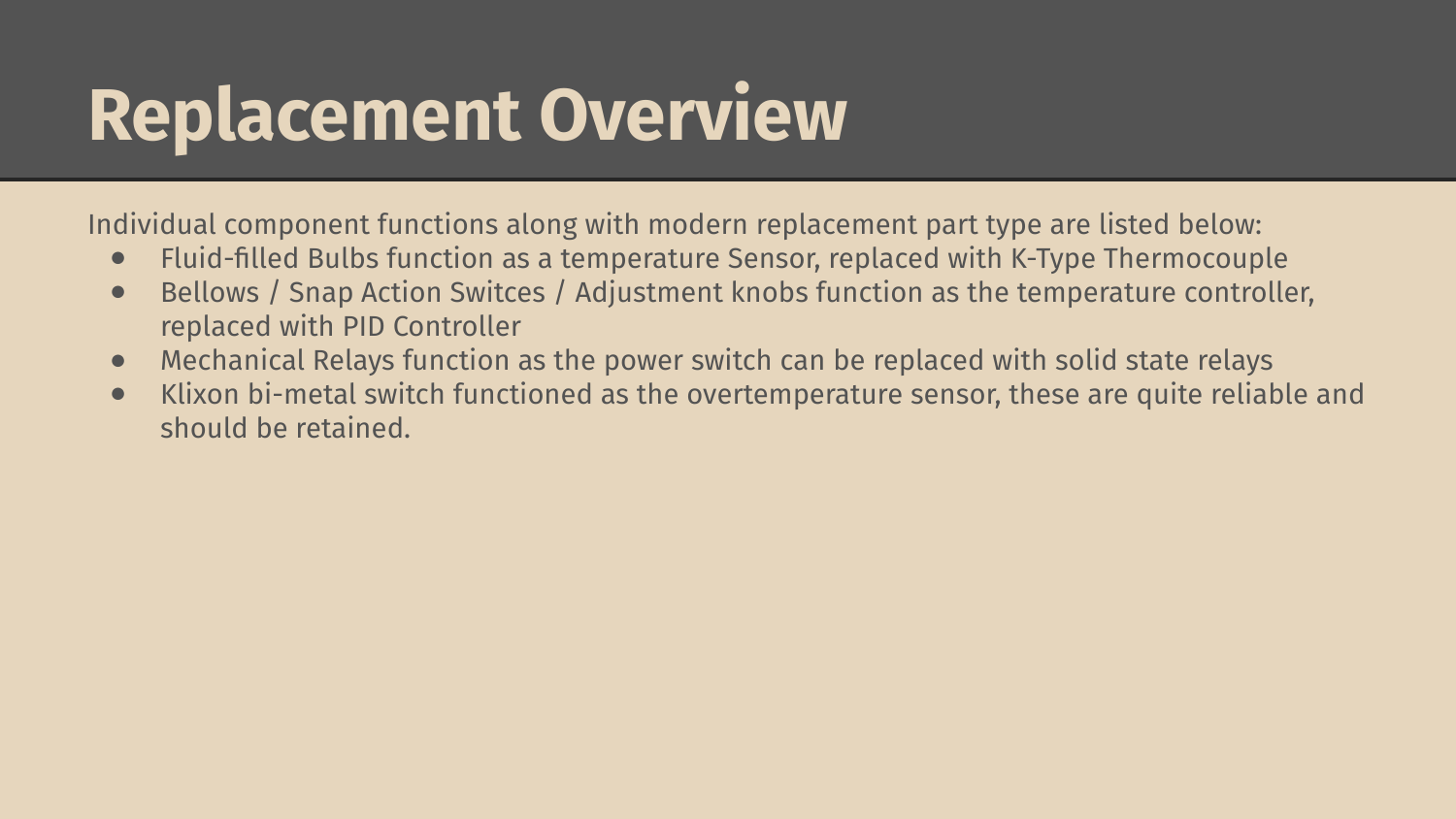

# Replacement Overview
Individual component functions along with modern replacement part type are listed below:
Fluid-filled Bulbs function as a temperature Sensor, replaced with K-Type Thermocouple
Bellows / Snap Action Switces / Adjustment knobs function as the temperature controller, replaced with PID Controller
Mechanical Relays function as the power switch can be replaced with solid state relays
Klixon bi-metal switch functioned as the overtemperature sensor, these are quite reliable and should be retained.